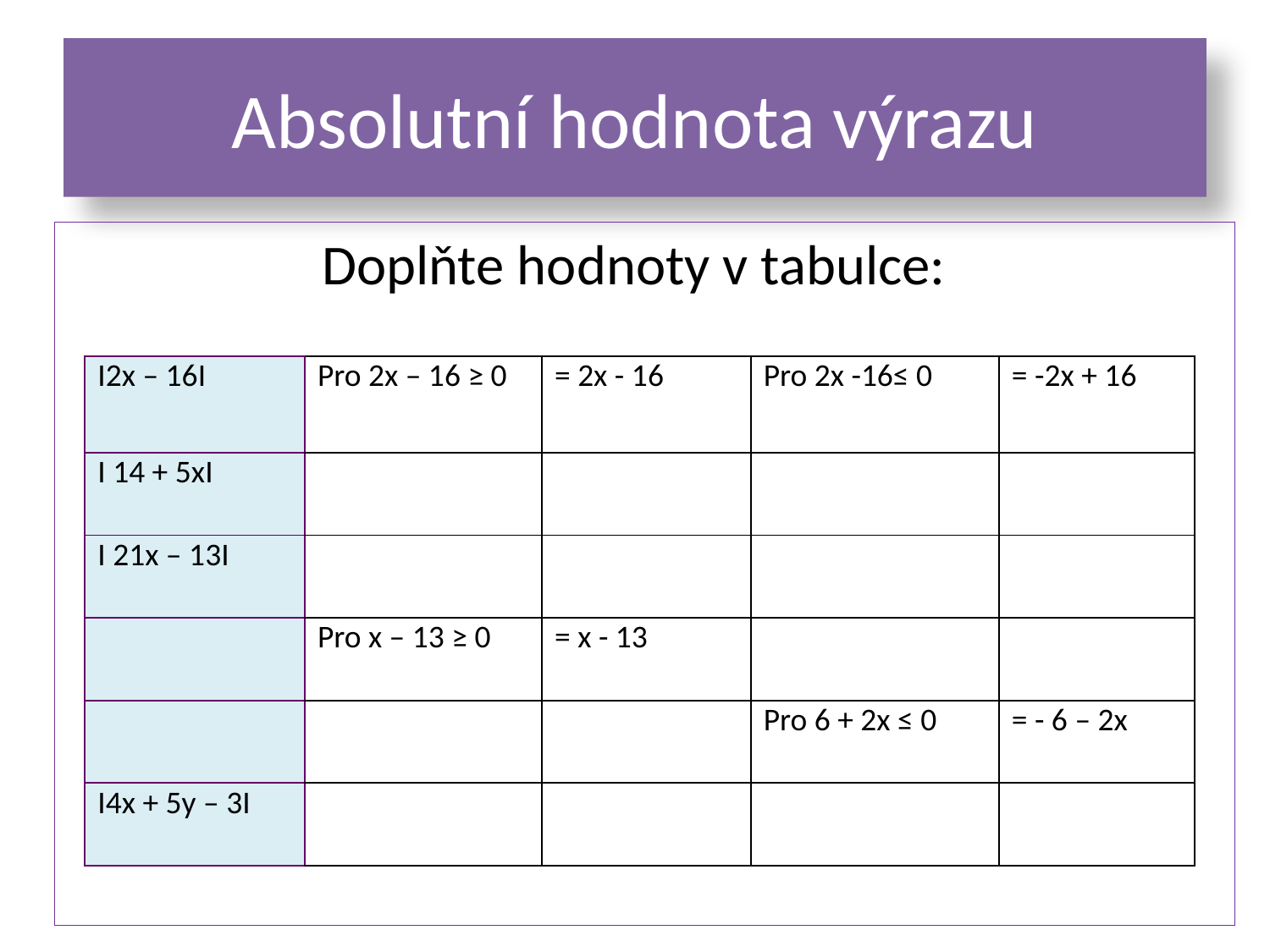

# Absolutní hodnota výrazu
                    Doplňte hodnoty v tabulce:
| I2x – 16I | Pro 2x – 16 ≥ 0 | = 2x - 16 | Pro 2x -16≤ 0 | = -2x + 16 |
| --- | --- | --- | --- | --- |
| I 14 + 5xI |  |  |  |  |
| I 21x – 13I |  |  |  |  |
|  | Pro x – 13 ≥ 0 | = x - 13 |  |  |
|  |  |  | Pro 6 + 2x ≤ 0 | = - 6 – 2x |
| I4x + 5y – 3I |  |  |  |  |